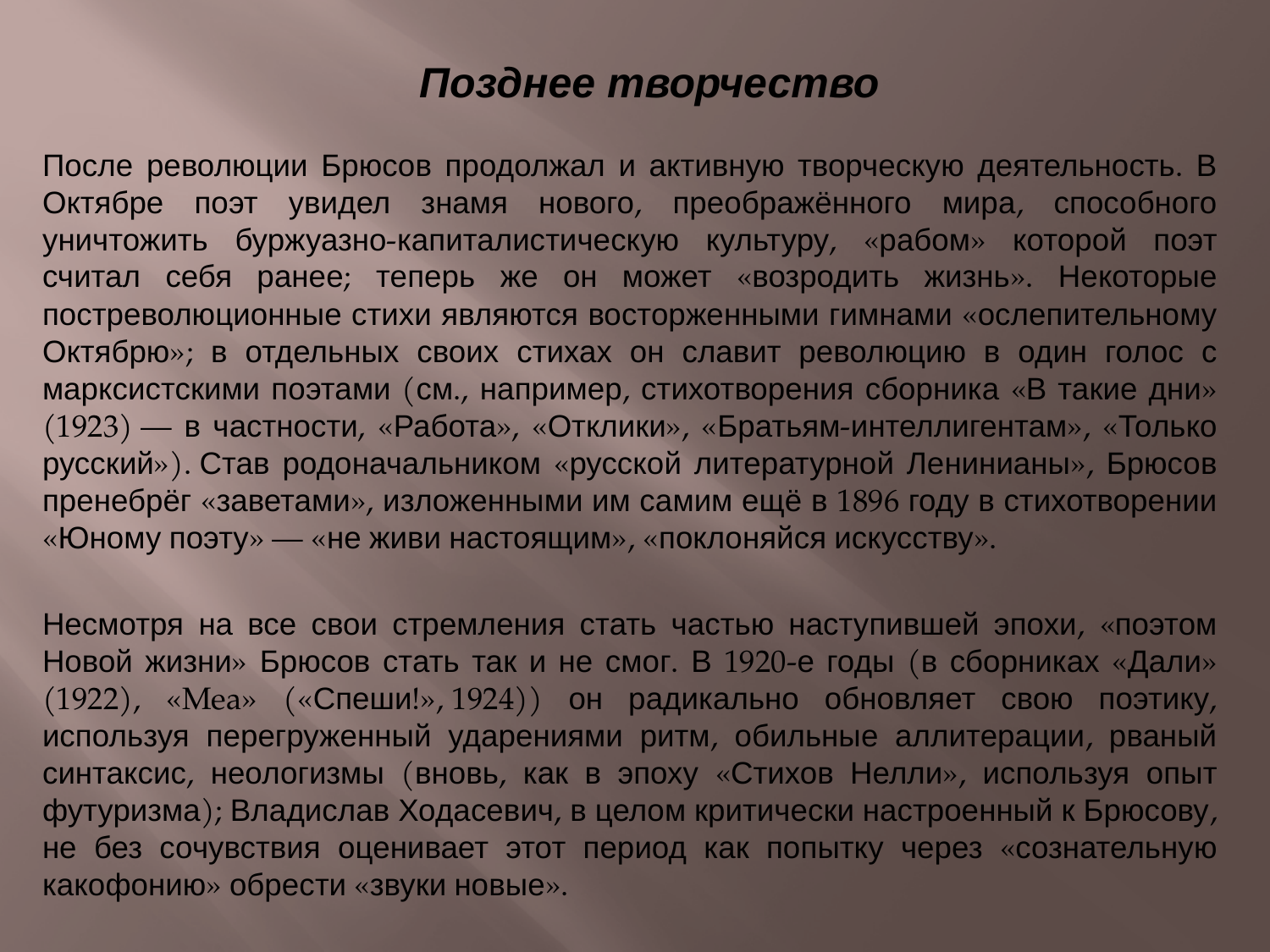

Позднее творчество
После революции Брюсов продолжал и активную творческую деятельность. В Октябре поэт увидел знамя нового, преображённого мира, способного уничтожить буржуазно-капиталистическую культуру, «рабом» которой поэт считал себя ранее; теперь же он может «возродить жизнь». Некоторые постреволюционные стихи являются восторженными гимнами «ослепительному Октябрю»; в отдельных своих стихах он славит революцию в один голос с марксистскими поэтами (см., например, стихотворения сборника «В такие дни» (1923) — в частности, «Работа», «Отклики», «Братьям-интеллигентам», «Только русский»). Став родоначальником «русской литературной Ленинианы», Брюсов пренебрёг «заветами», изложенными им самим ещё в 1896 году в стихотворении «Юному поэту» — «не живи настоящим», «поклоняйся искусству».

Несмотря на все свои стремления стать частью наступившей эпохи, «поэтом Новой жизни» Брюсов стать так и не смог. В 1920-е годы (в сборниках «Дали» (1922), «Mea» («Спеши!», 1924)) он радикально обновляет свою поэтику, используя перегруженный ударениями ритм, обильные аллитерации, рваный синтаксис, неологизмы (вновь, как в эпоху «Стихов Нелли», используя опыт футуризма); Владислав Ходасевич, в целом критически настроенный к Брюсову, не без сочувствия оценивает этот период как попытку через «сознательную какофонию» обрести «звуки новые».